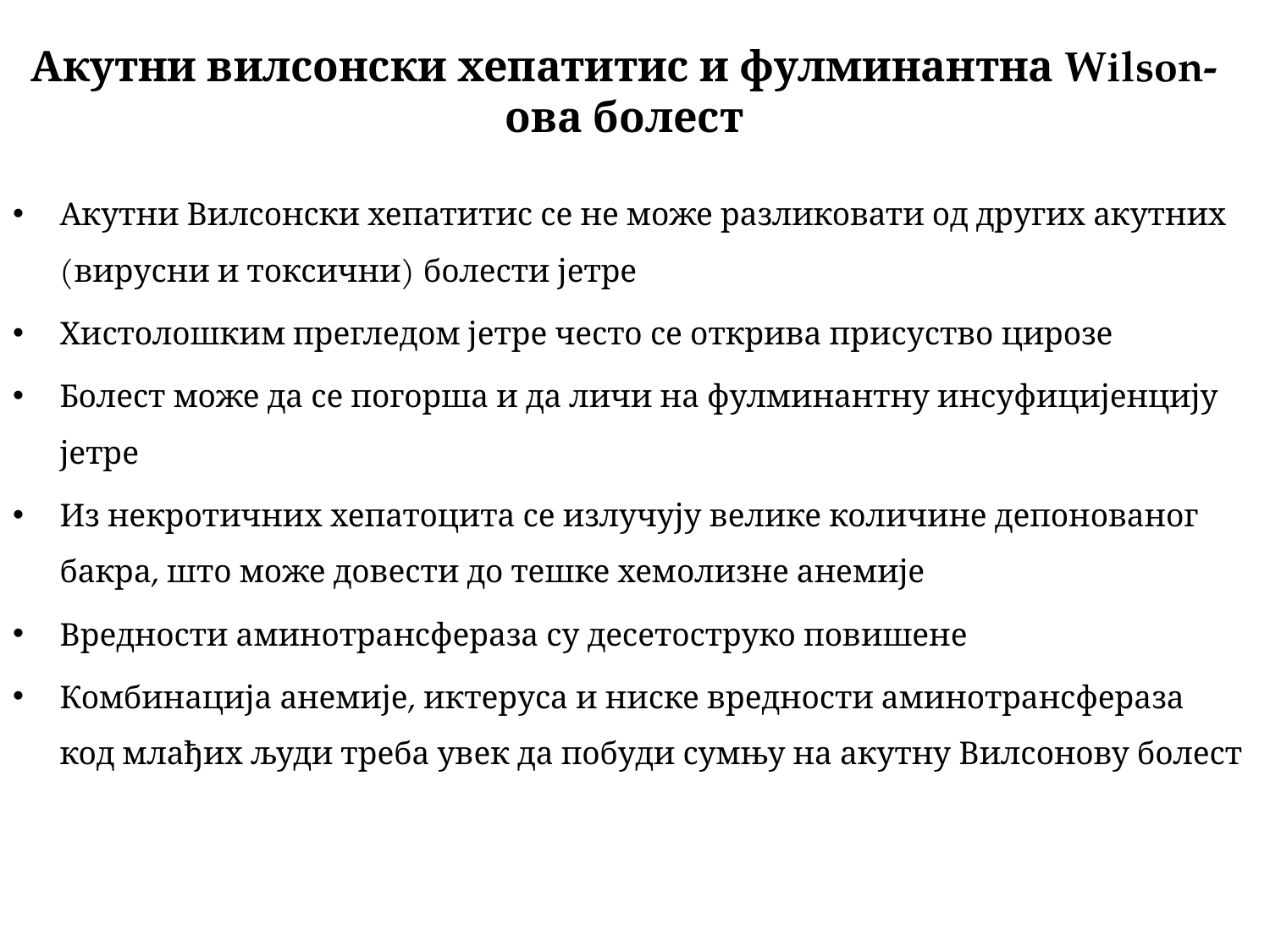

# Акутни вилсонски хепатитис и фулминантна Wilson-ова болест
Акутни Вилсонски хепатитис се не може разликовати од других акутних (вирусни и токсични) болести јетре
Хистолошким прегледом јетре често се открива присуство цирозе
Болест може да се погорша и да личи на фулминантну инсуфицијенцију јетре
Из некротичних хепатоцита се излучују велике количине депонованог бакра, што може довести до тешке хемолизне анемије
Вредности аминотрансфераза су десетоструко повишене
Комбинација анемије, иктеруса и ниске вредности аминотрансфераза код млађих људи треба увек да побуди сумњу на акутну Вилсонову болест